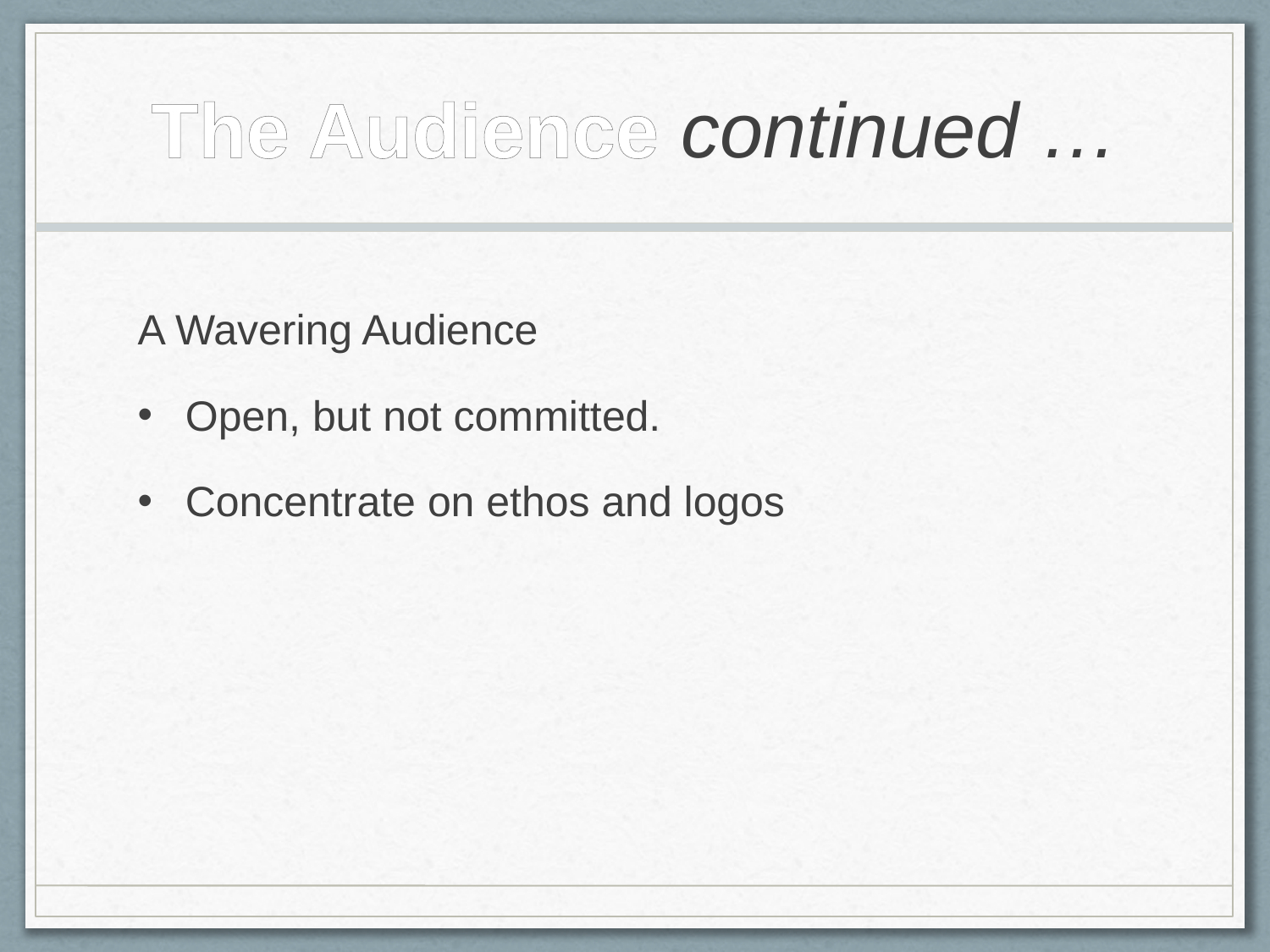

# The Audience continued …
A Wavering Audience
Open, but not committed.
Concentrate on ethos and logos